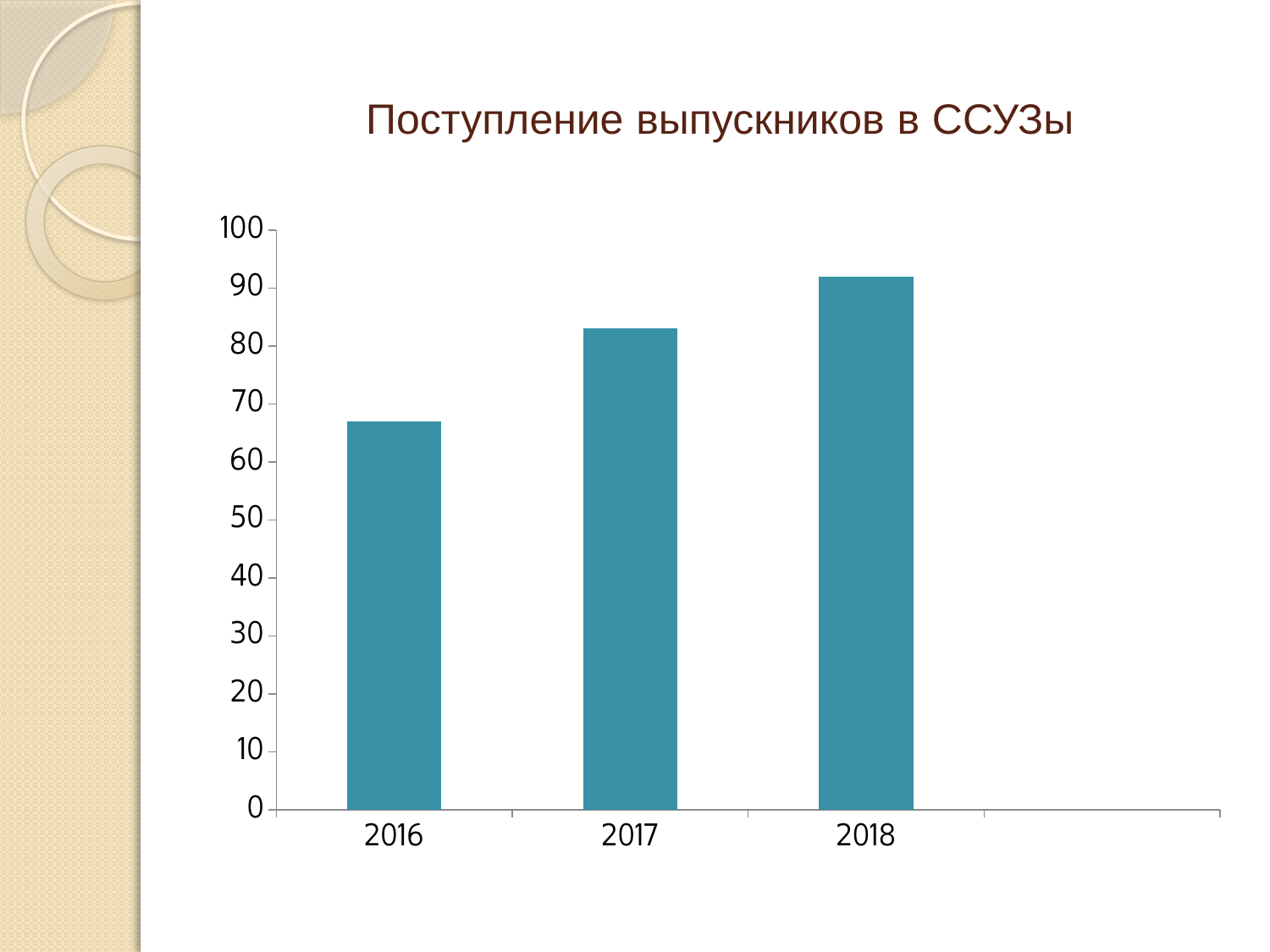

# Поступление выпускников в ССУЗы

### Chart

| Category | Столбец1 | Столбец2 | Столбец3 |
|---|---|---|---|
| 2016 | 67.0 | None | None |
| 2017 | 83.0 | None | None |
| 2018 | 92.0 | None | None |
|  | None | None | None |